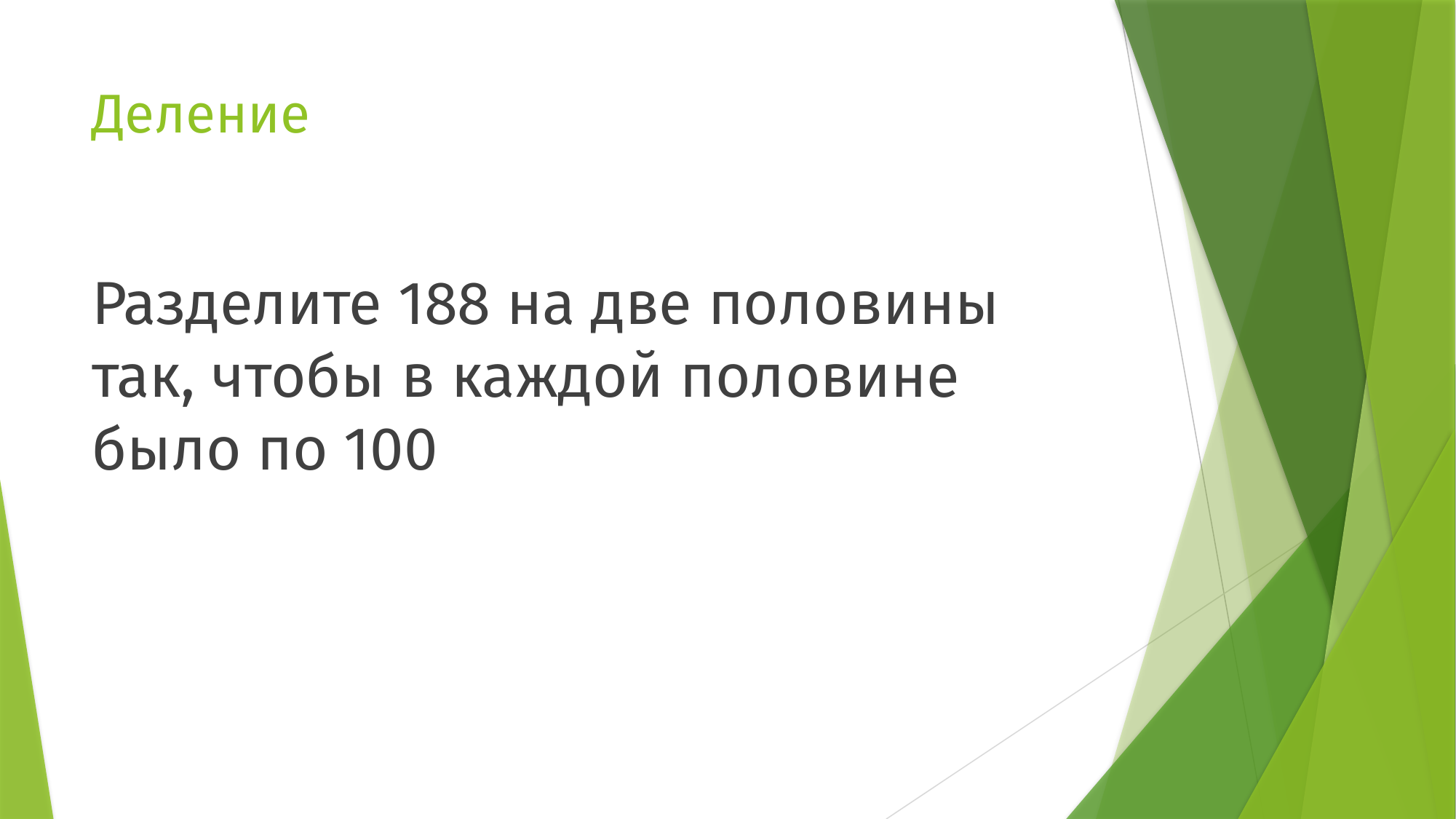

# Деление
Разделите 188 на две половины так, чтобы в каждой половине было по 100